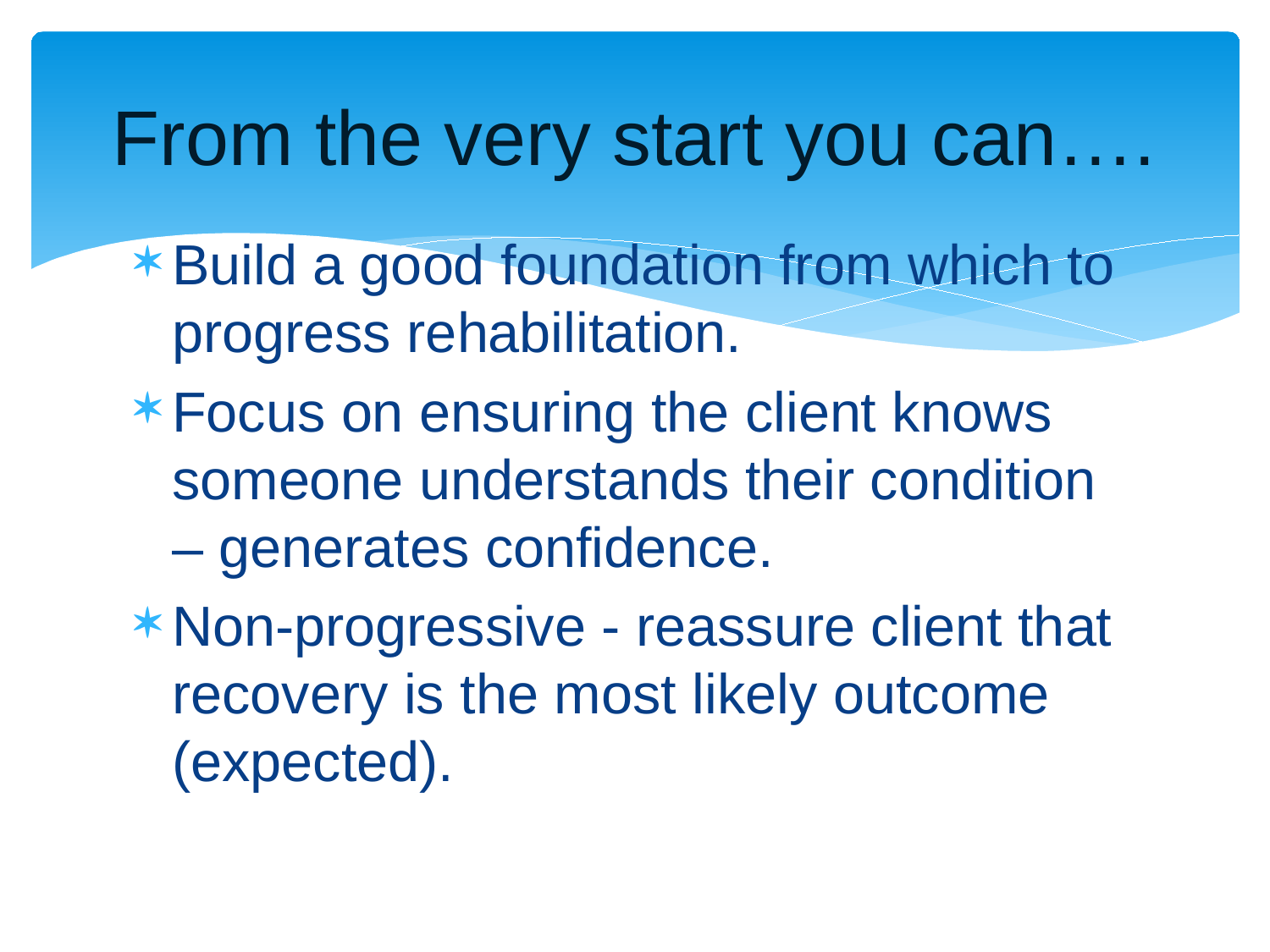

# From the very start you can….
Build a good foundation from which to progress rehabilitation.
Focus on ensuring the client knows someone understands their condition – generates confidence.
Non-progressive - reassure client that recovery is the most likely outcome (expected).